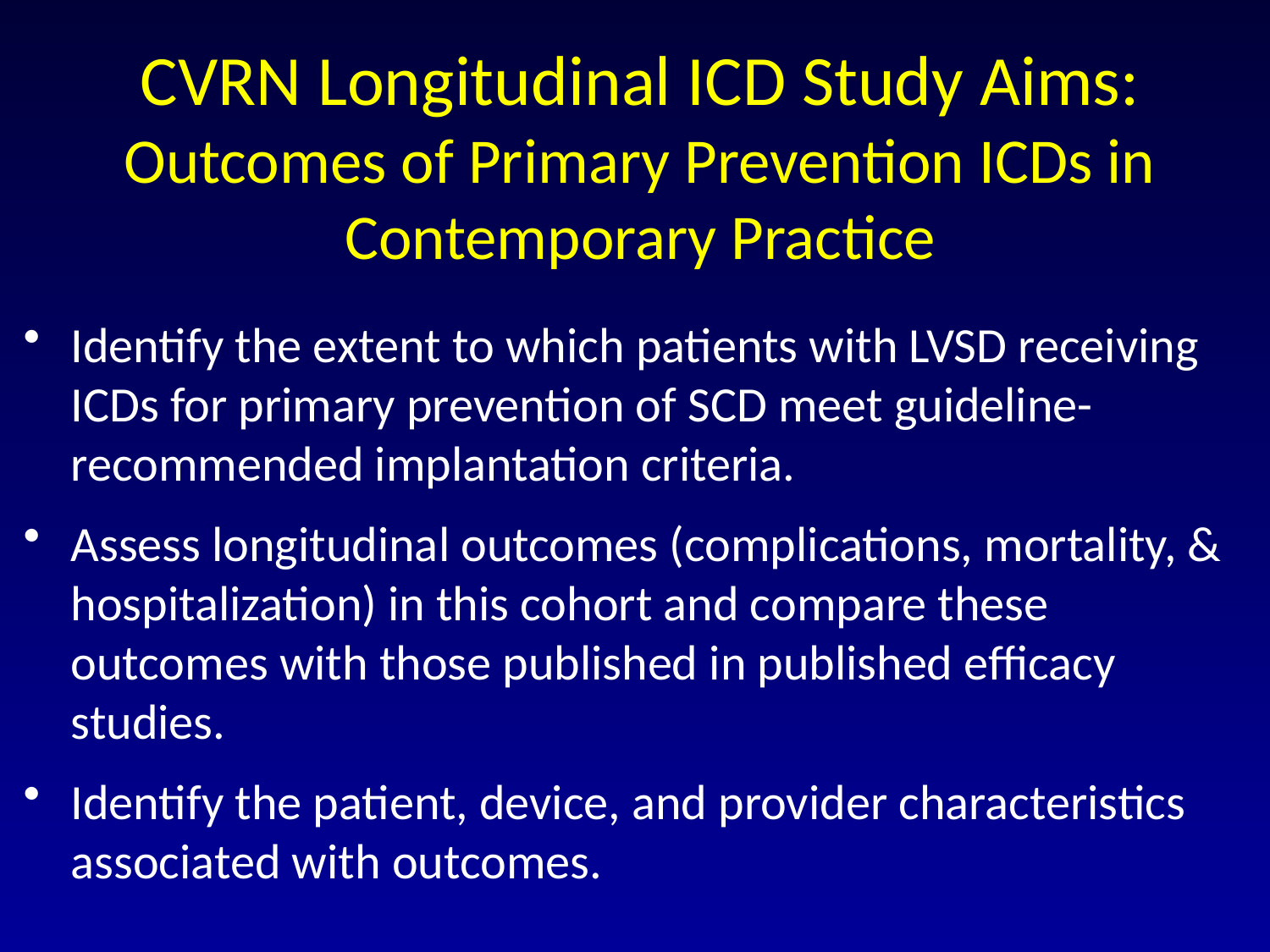

# CVRN Longitudinal ICD Study Aims: Outcomes of Primary Prevention ICDs in Contemporary Practice
Identify the extent to which patients with LVSD receiving ICDs for primary prevention of SCD meet guideline-recommended implantation criteria.
Assess longitudinal outcomes (complications, mortality, & hospitalization) in this cohort and compare these outcomes with those published in published efficacy studies.
Identify the patient, device, and provider characteristics associated with outcomes.